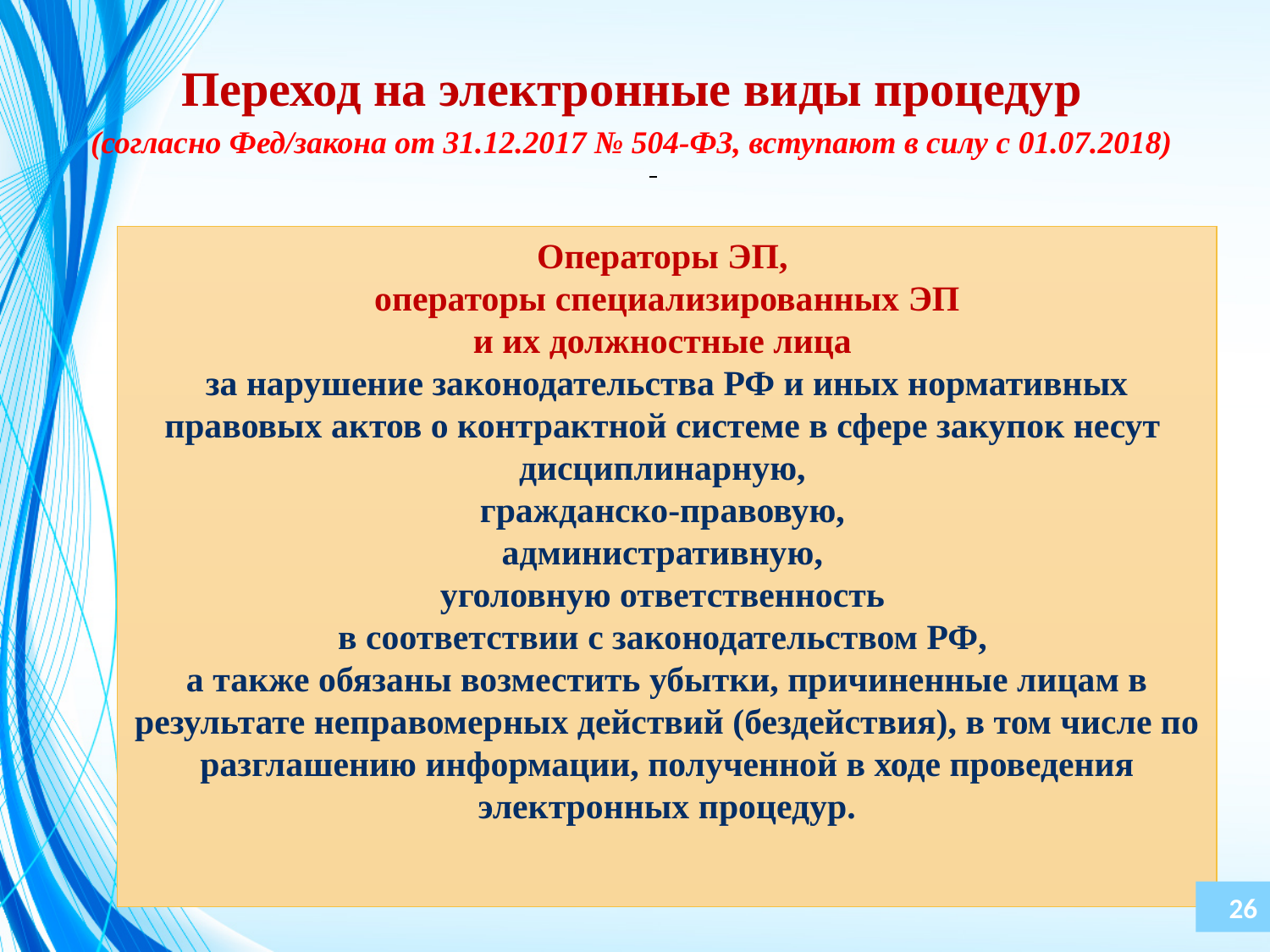

Переход на электронные виды процедур
(согласно Фед/закона от 31.12.2017 № 504-ФЗ, вступают в силу с 01.07.2018)

Операторы ЭП,
операторы специализированных ЭП
и их должностные лица
за нарушение законодательства РФ и иных нормативных правовых актов о контрактной системе в сфере закупок несут
дисциплинарную,
гражданско-правовую,
административную,
уголовную ответственность
в соответствии с законодательством РФ,
а также обязаны возместить убытки, причиненные лицам в результате неправомерных действий (бездействия), в том числе по разглашению информации, полученной в ходе проведения электронных процедур.
26